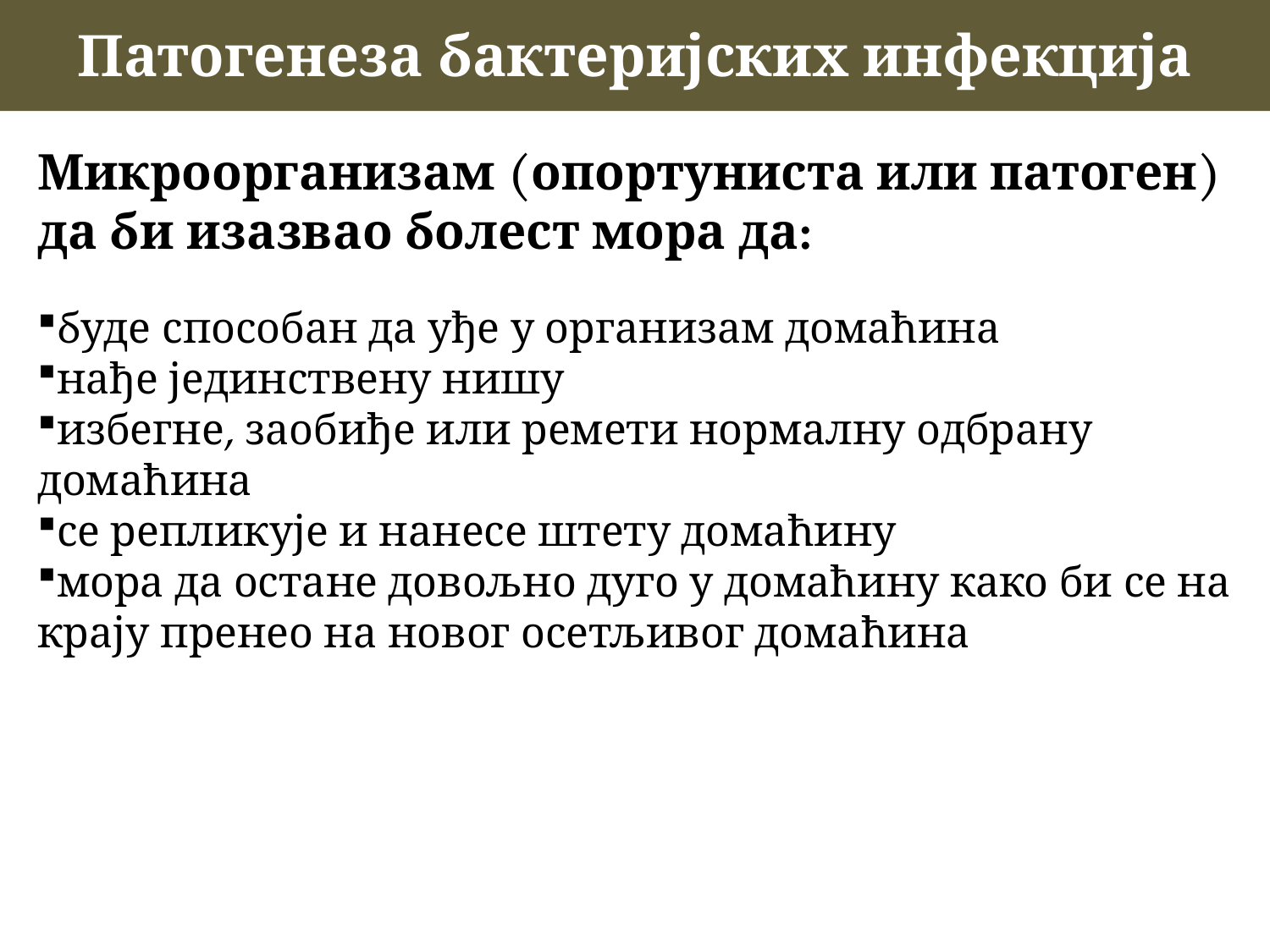

Патогенеза бактеријских инфекција
Микроорганизам (опортуниста или патоген) да би изазвао болест мора да:

буде способан да уђе у организам домаћина
нађе јединствену нишу
избегне, заобиђе или ремети нормалну одбрану домаћина
се репликује и нанесе штету домаћину
мора да остане довољно дуго у домаћину како би се на крају пренео на новог осетљивог домаћина